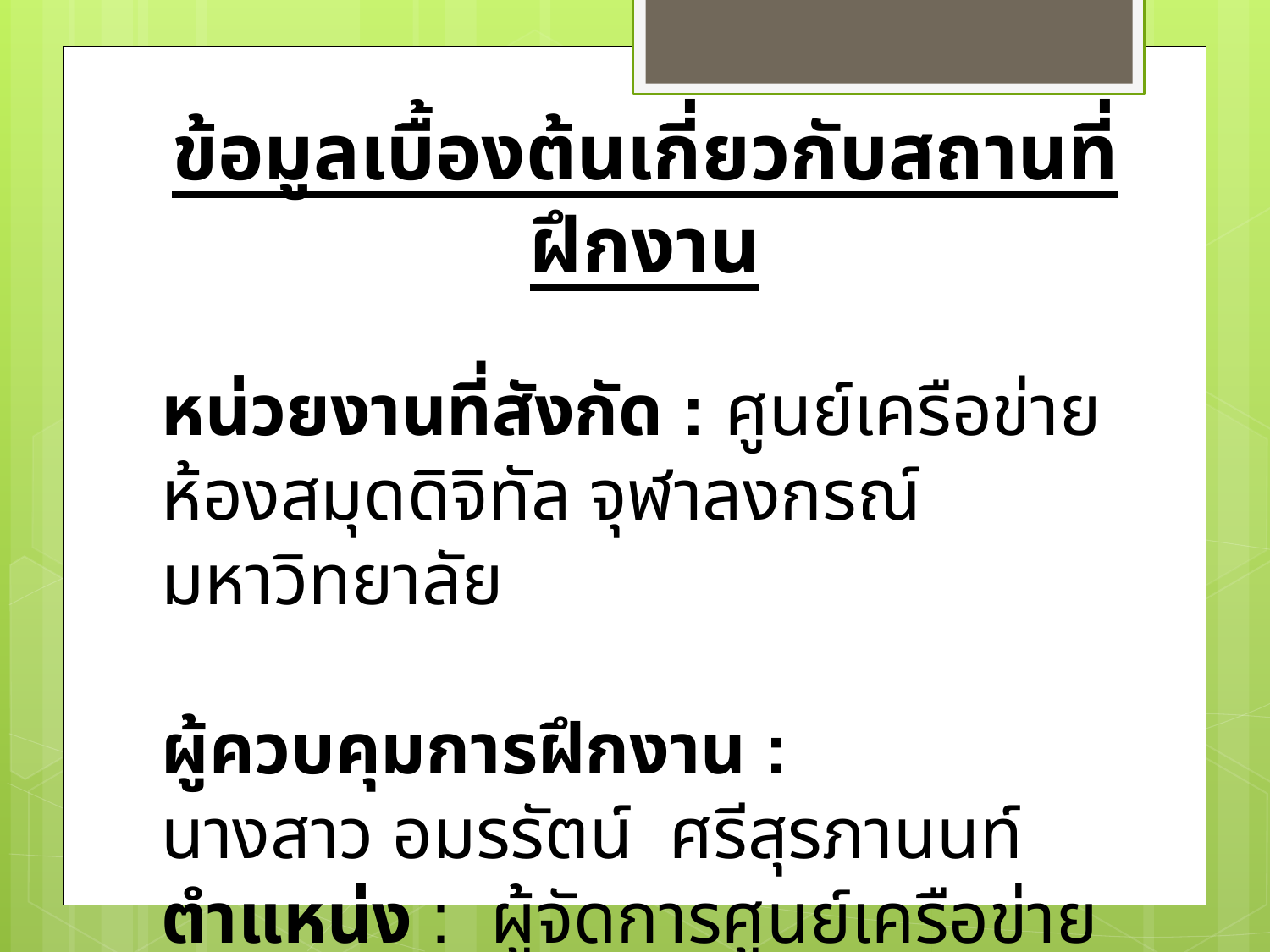

ข้อมูลเบื้องต้นเกี่ยวกับสถานที่ฝึกงาน

หน่วยงานที่สังกัด : ศูนย์เครือข่ายห้องสมุดดิจิทัล จุฬาลงกรณ์มหาวิทยาลัย

ผู้ควบคุมการฝึกงาน :
นางสาว อมรรัตน์	ศรีสุรภานนท์
ตำแหน่ง :  ผู้จัดการศูนย์เครือข่ายห้องสมุดดิจิทัล